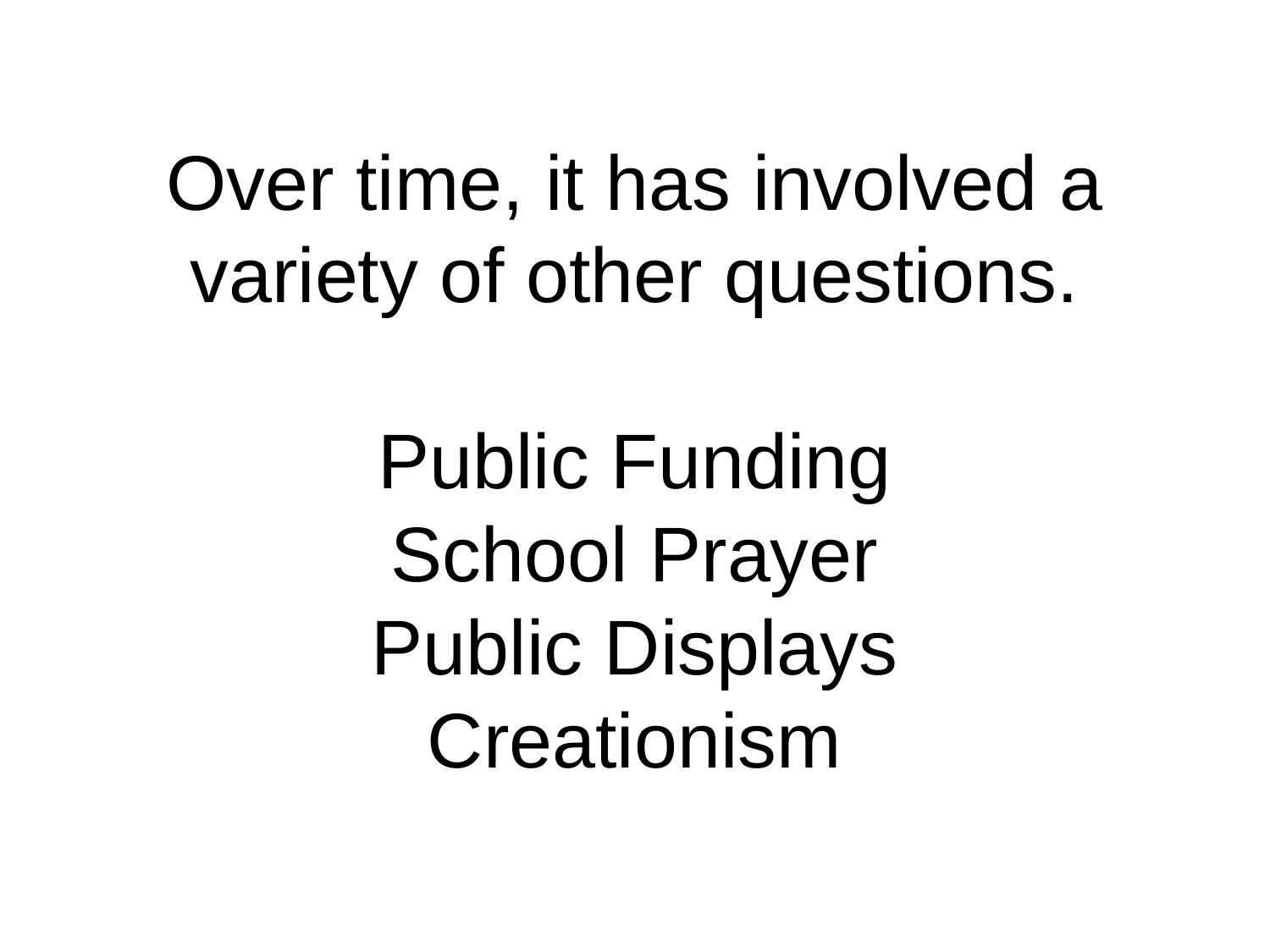

# Over time, it has involved a variety of other questions. Public Funding School Prayer Public Displays Creationism